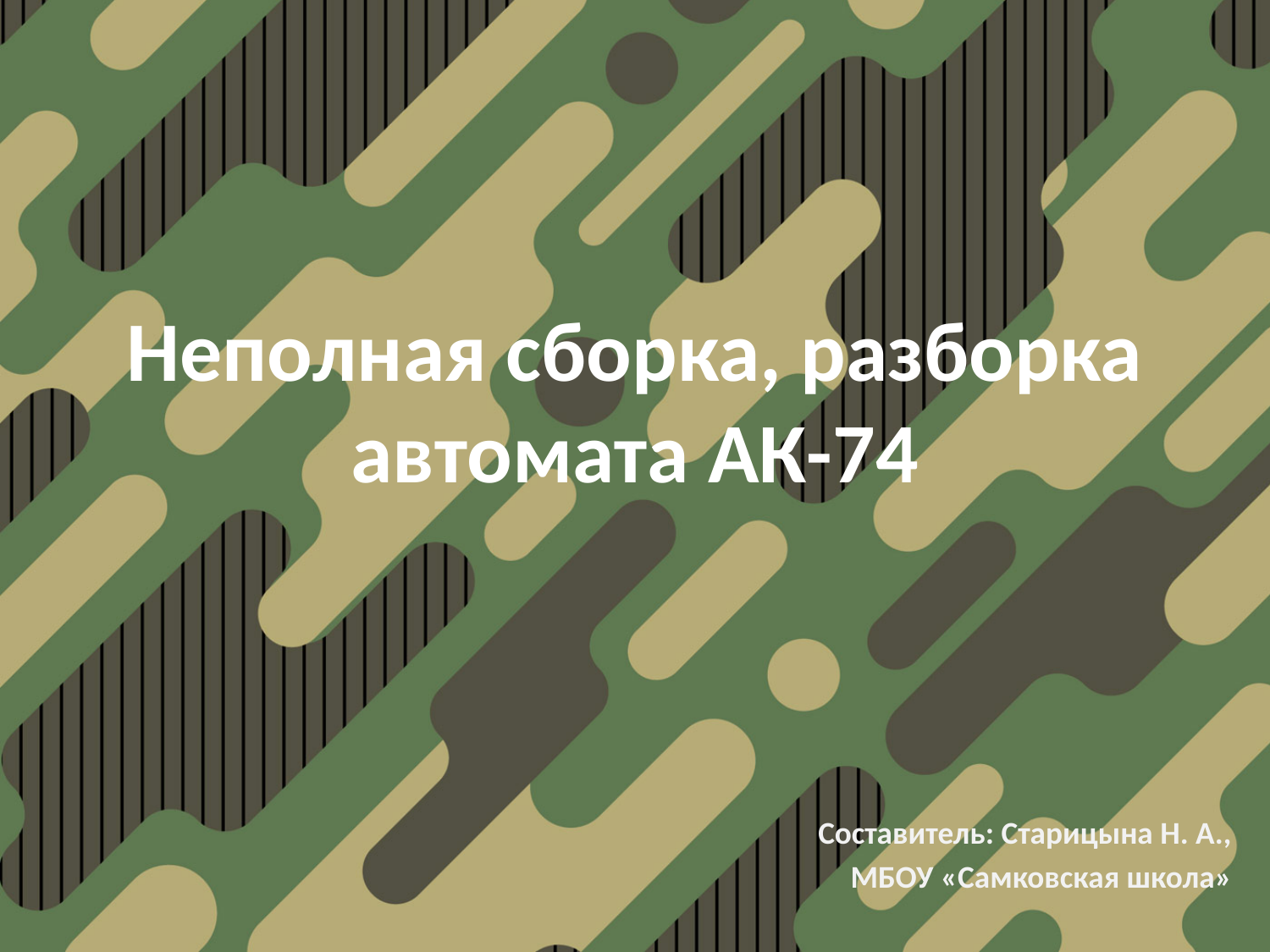

# Неполная сборка, разборка автомата АК-74
Составитель: Старицына Н. А.,
МБОУ «Самковская школа»